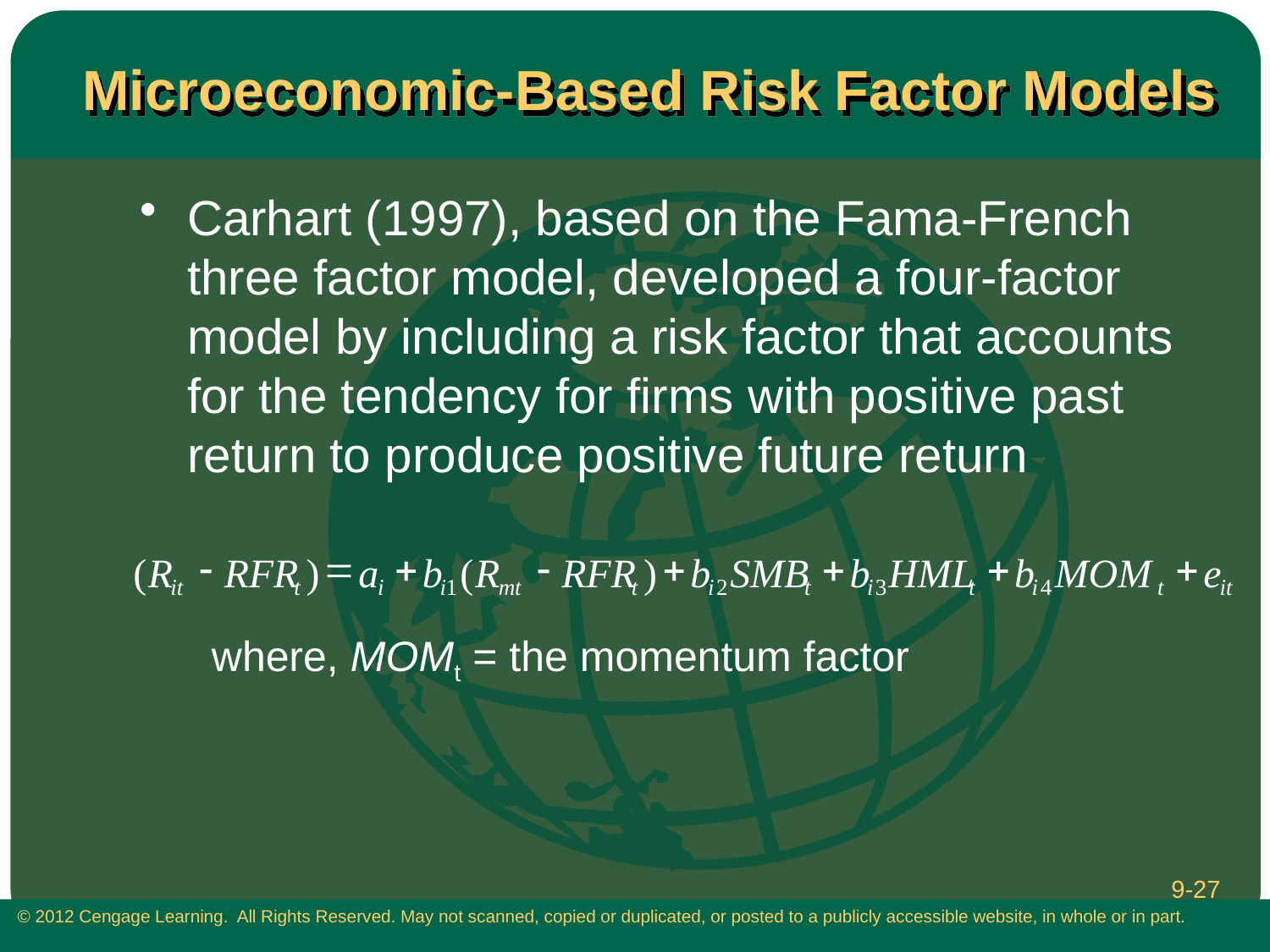

# Microeconomic-Based Risk Factor Models
Carhart (1997), based on the Fama-French three factor model, developed a four-factor model by including a risk factor that accounts for the tendency for firms with positive past return to produce positive future return

where, MOMt = the momentum factor
−
=
+
−
+
+
+
+

(
R
RFR
)
a
b
(
R
RFR
)
b
SMB
b
HML
b
MOM

e
1
2
3
4
it
t
i
i
mt
t
i
t
i
t
i
t
it
9-27
 © 2012 Cengage Learning.  All Rights Reserved. May not scanned, copied or duplicated, or posted to a publicly accessible website, in whole or in part.